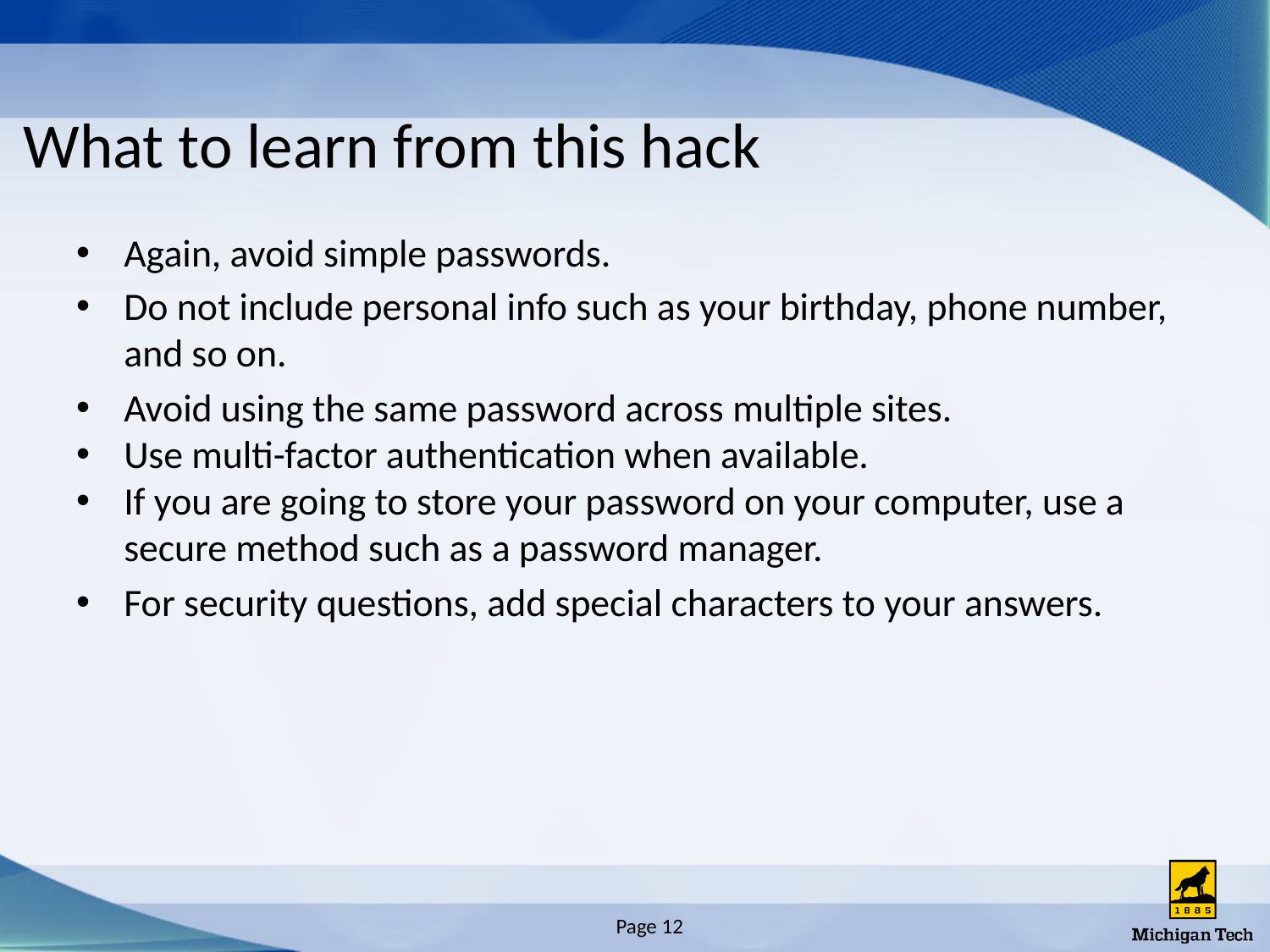

# What to learn from this hack
Again, avoid simple passwords.
Do not include personal info such as your birthday, phone number, and so on.
Avoid using the same password across multiple sites.
Use multi-factor authentication when available.
If you are going to store your password on your computer, use a secure method such as a password manager.
For security questions, add special characters to your answers.